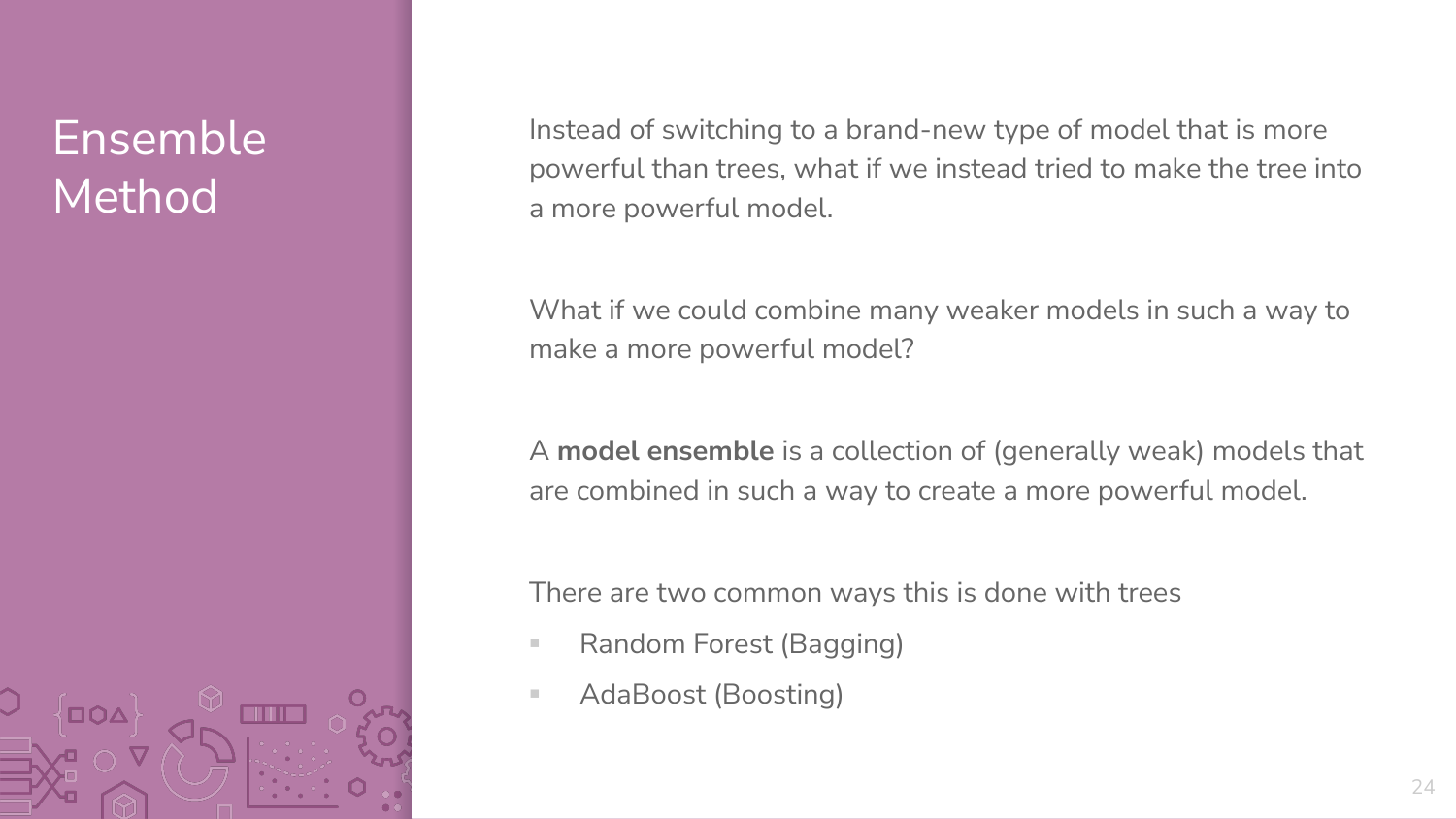

# Ensemble Method
Instead of switching to a brand-new type of model that is more powerful than trees, what if we instead tried to make the tree into a more powerful model.

What if we could combine many weaker models in such a way to make a more powerful model?

A model ensemble is a collection of (generally weak) models that are combined in such a way to create a more powerful model.

There are two common ways this is done with trees
Random Forest (Bagging)
AdaBoost (Boosting)
24